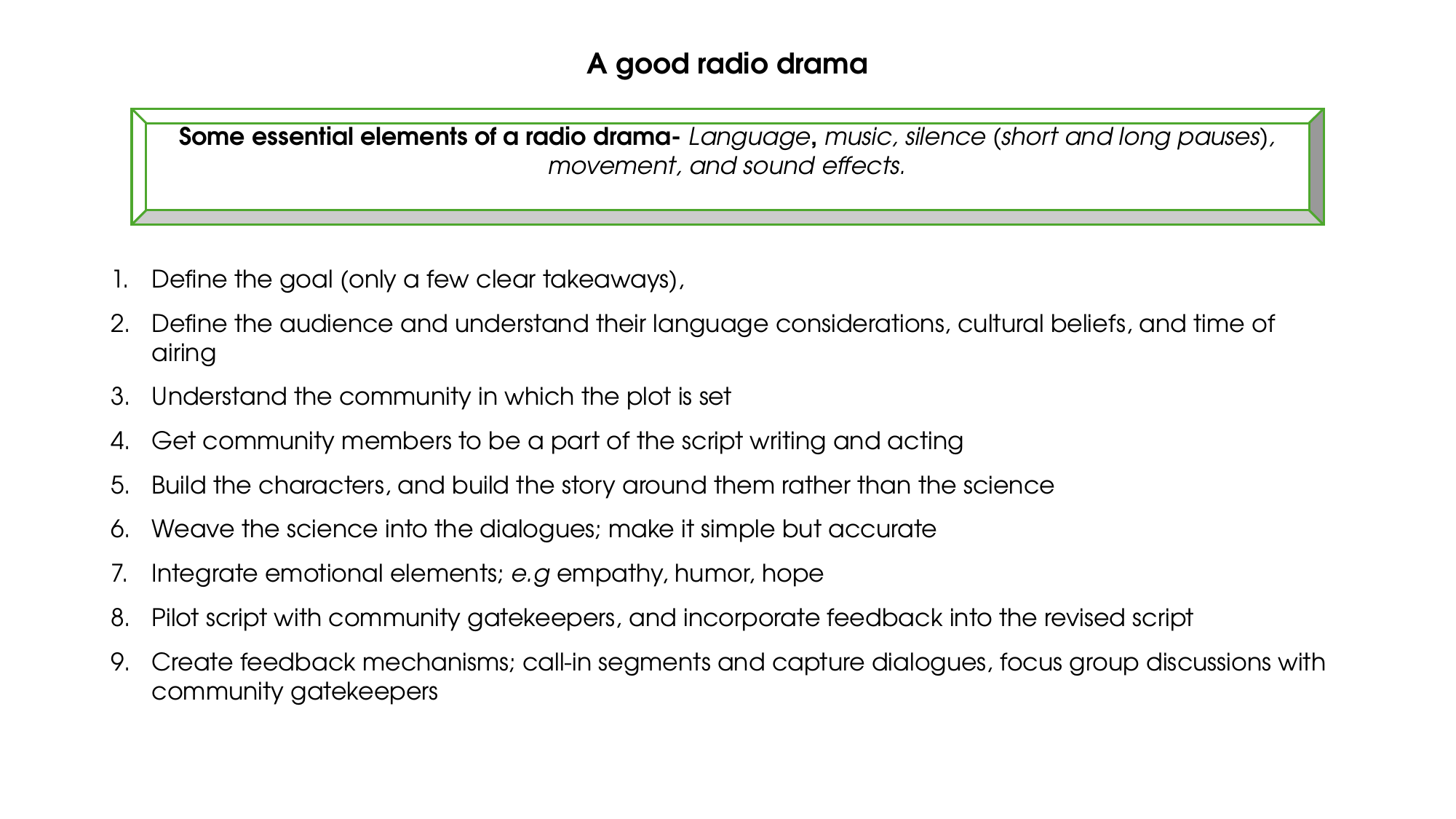

# A good radio drama
Some essential elements of a radio drama- Language, music, silence (short and long pauses), movement, and sound effects.

Define the goal (only a few clear takeaways),
Define the audience and understand their language considerations, cultural beliefs, and time of airing
Understand the community in which the plot is set
Get community members to be a part of the script writing and acting
Build the characters, and build the story around them rather than the science
Weave the science into the dialogues; make it simple but accurate
Integrate emotional elements; e.g empathy, humor, hope
Pilot script with community gatekeepers, and incorporate feedback into the revised script
Create feedback mechanisms; call-in segments and capture dialogues, focus group discussions with community gatekeepers